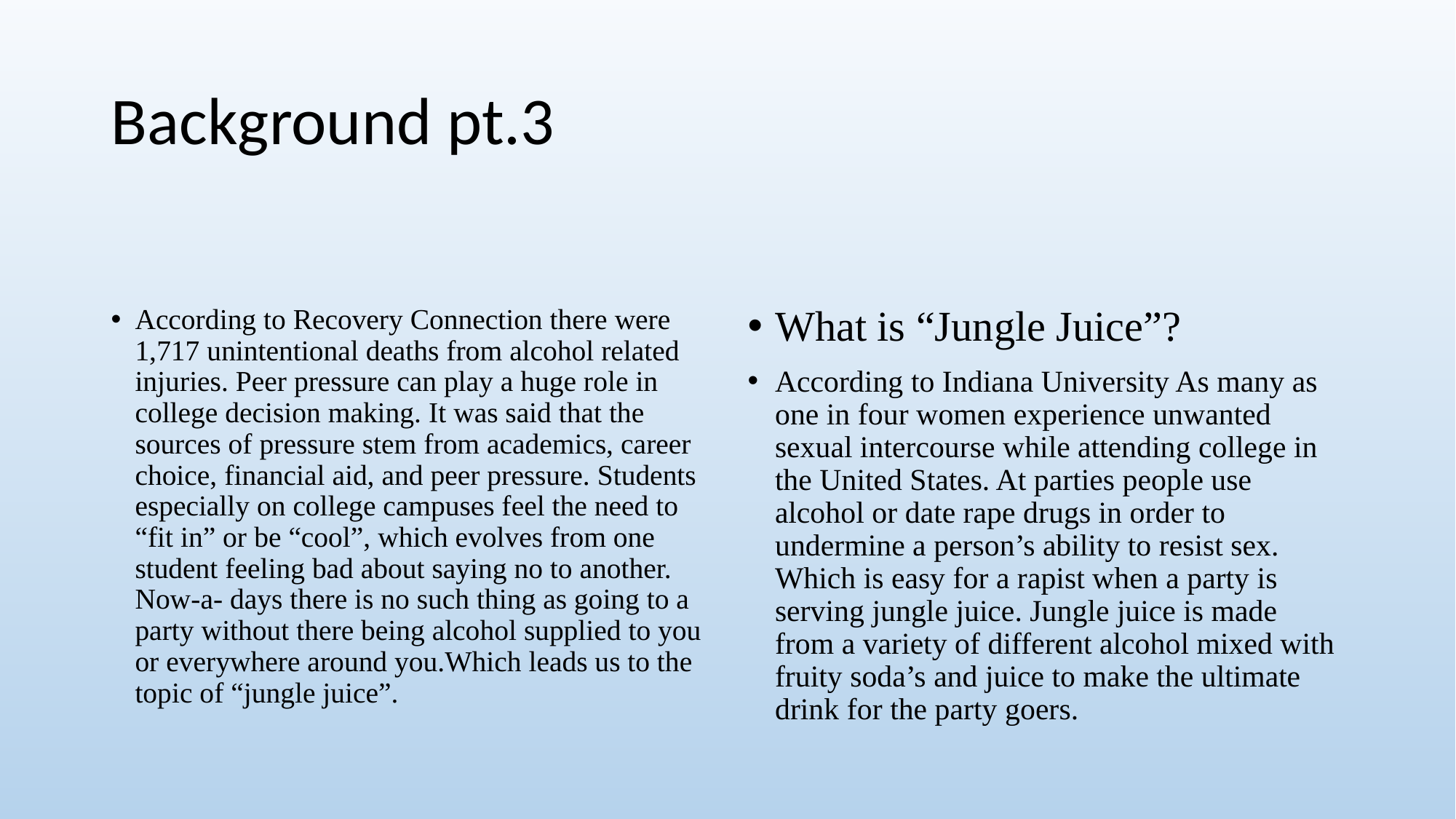

# Background pt.3
According to Recovery Connection there were 1,717 unintentional deaths from alcohol related injuries. Peer pressure can play a huge role in college decision making. It was said that the sources of pressure stem from academics, career choice, financial aid, and peer pressure. Students especially on college campuses feel the need to “fit in” or be “cool”, which evolves from one student feeling bad about saying no to another. Now-a- days there is no such thing as going to a party without there being alcohol supplied to you or everywhere around you.Which leads us to the topic of “jungle juice”.

What is “Jungle Juice”?
According to Indiana University As many as one in four women experience unwanted sexual intercourse while attending college in the United States. At parties people use alcohol or date rape drugs in order to undermine a person’s ability to resist sex. Which is easy for a rapist when a party is serving jungle juice. Jungle juice is made from a variety of different alcohol mixed with fruity soda’s and juice to make the ultimate drink for the party goers.